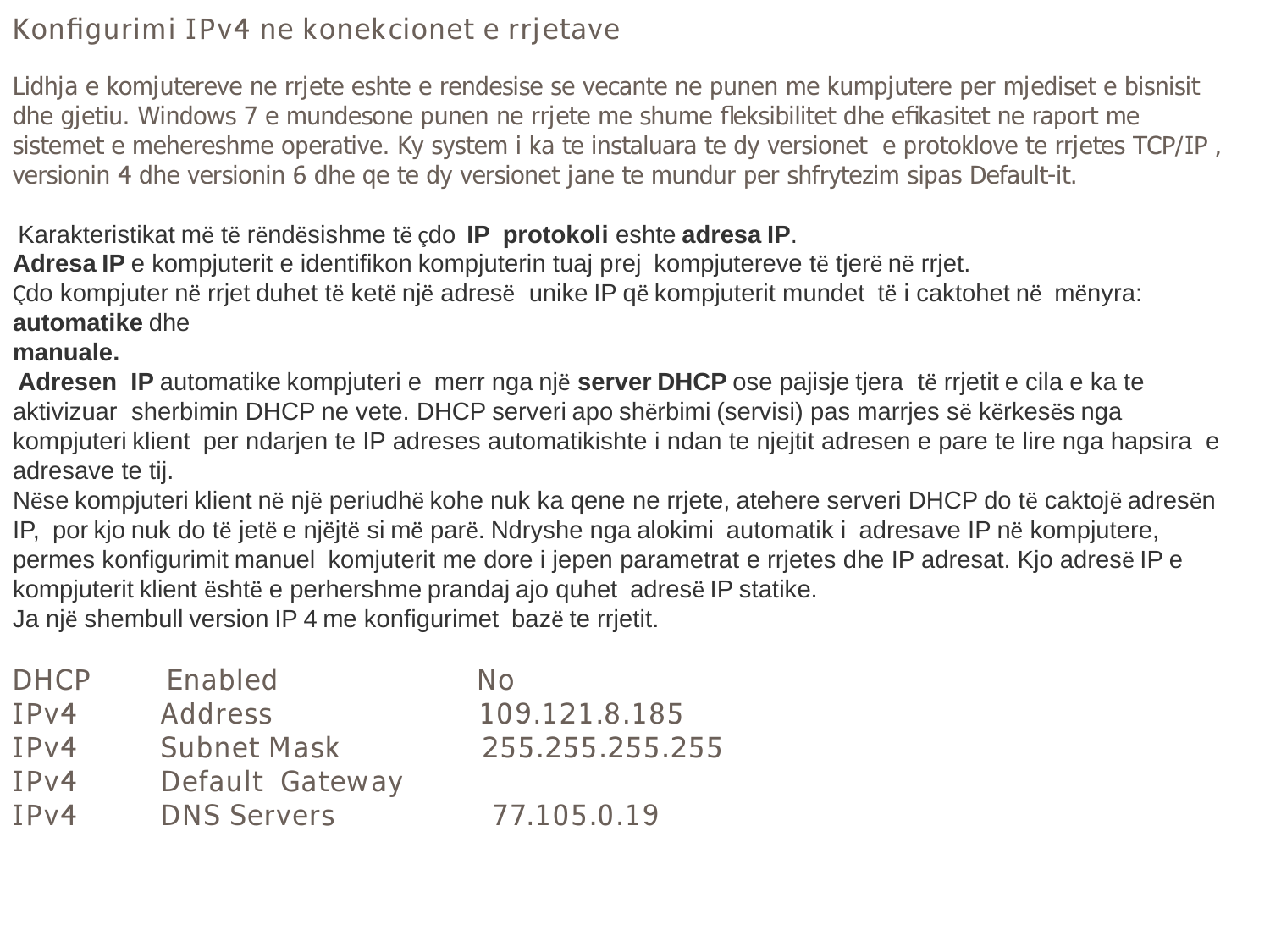

Konfigurimi IPv4 ne konekcionet e rrjetave

Lidhja e komjutereve ne rrjete eshte e rendesise se vecante ne punen me kumpjutere per mjediset e bisnisit dhe gjetiu. Windows 7 e mundesone punen ne rrjete me shume fleksibilitet dhe efikasitet ne raport me sistemet e mehereshme operative. Ky system i ka te instaluara te dy versionet  e protoklove te rrjetes TCP/IP , versionin 4 dhe versionin 6 dhe qe te dy versionet jane te mundur per shfrytezim sipas Default-it.

 Karakteristikat më të rëndësishme të çdo  IP  protokoli eshte adresa IP.
Adresa IP e kompjuterit e identifikon kompjuterin tuaj prej  kompjutereve të tjerë në rrjet.
Çdo kompjuter në rrjet duhet të ketë një adresë  unike IP që kompjuterit mundet  të i caktohet në  mënyra:
automatike dhe
manuale.
 Adresen  IP automatike kompjuteri e  merr nga një server DHCP ose pajisje tjera  të rrjetit e cila e ka te aktivizuar  sherbimin DHCP ne vete. DHCP serveri apo shërbimi (servisi) pas marrjes së kërkesës nga kompjuteri klient  per ndarjen te IP adreses automatikishte i ndan te njejtit adresen e pare te lire nga hapsira  e adresave te tij.
Nëse kompjuteri klient në një periudhë kohe nuk ka qene ne rrjete, atehere serveri DHCP do të caktojë adresën IP,  por kjo nuk do të jetë e njëjtë si më parë. Ndryshe nga alokimi  automatik i  adresave IP në kompjutere, permes konfigurimit manuel  komjuterit me dore i jepen parametrat e rrjetes dhe IP adresat. Kjo adresë IP e kompjuterit klient është e perhershme prandaj ajo quhet  adresë IP statike.
Ja një shembull version IP 4 me konfigurimet  bazë te rrjetit.

DHCP         Enabled                        No
IPv4          Address                         109.121.8.185
IPv4          Subnet Mask                 255.255.255.255
IPv4          Default  Gateway
IPv4          DNS Servers                   77.105.0.19